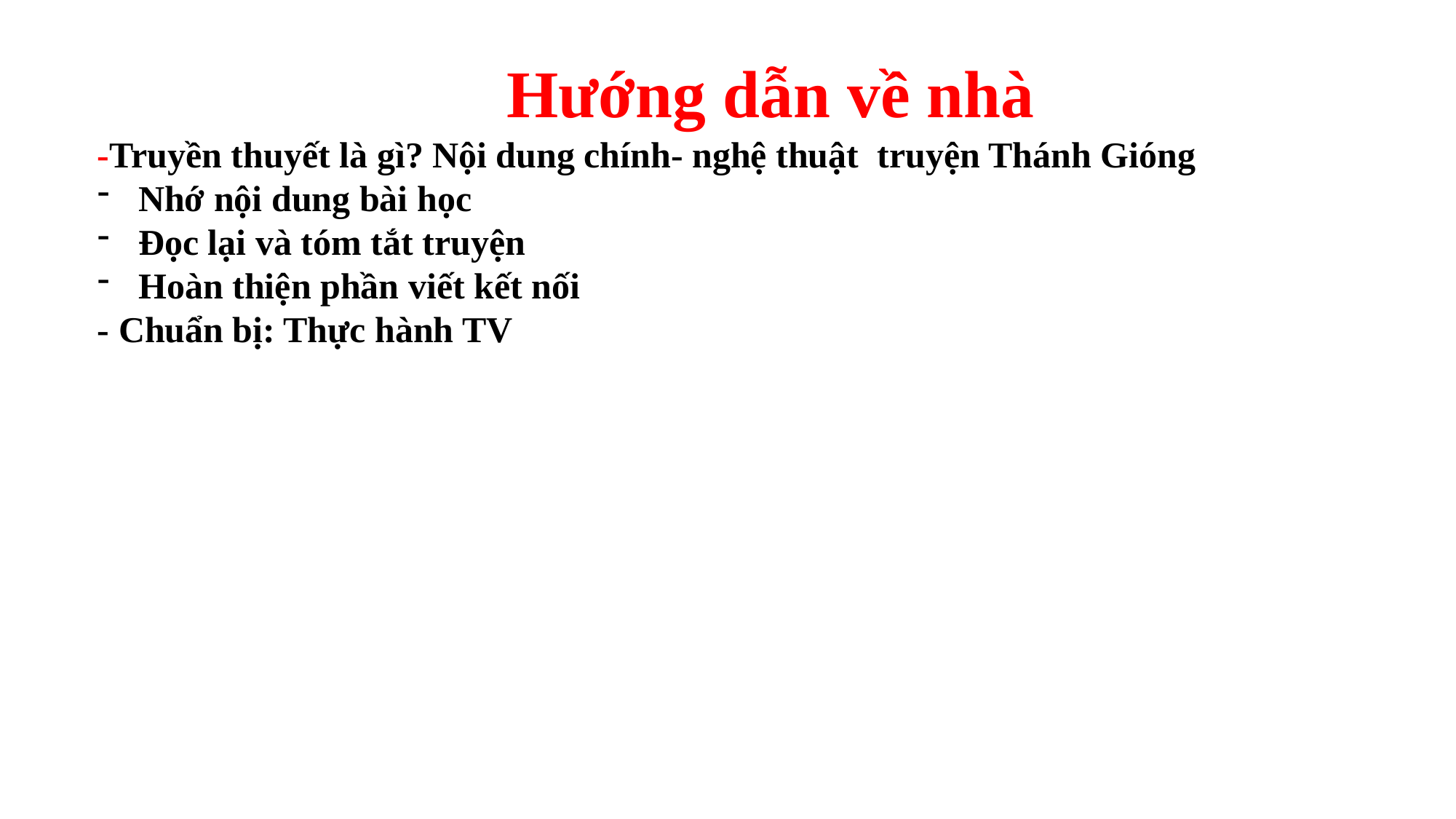

Hướng dẫn về nhà
-Truyền thuyết là gì? Nội dung chính- nghệ thuật  truyện Thánh Gióng
Nhớ nội dung bài học
Đọc lại và tóm tắt truyện
Hoàn thiện phần viết kết nối
- Chuẩn bị: Thực hành TV